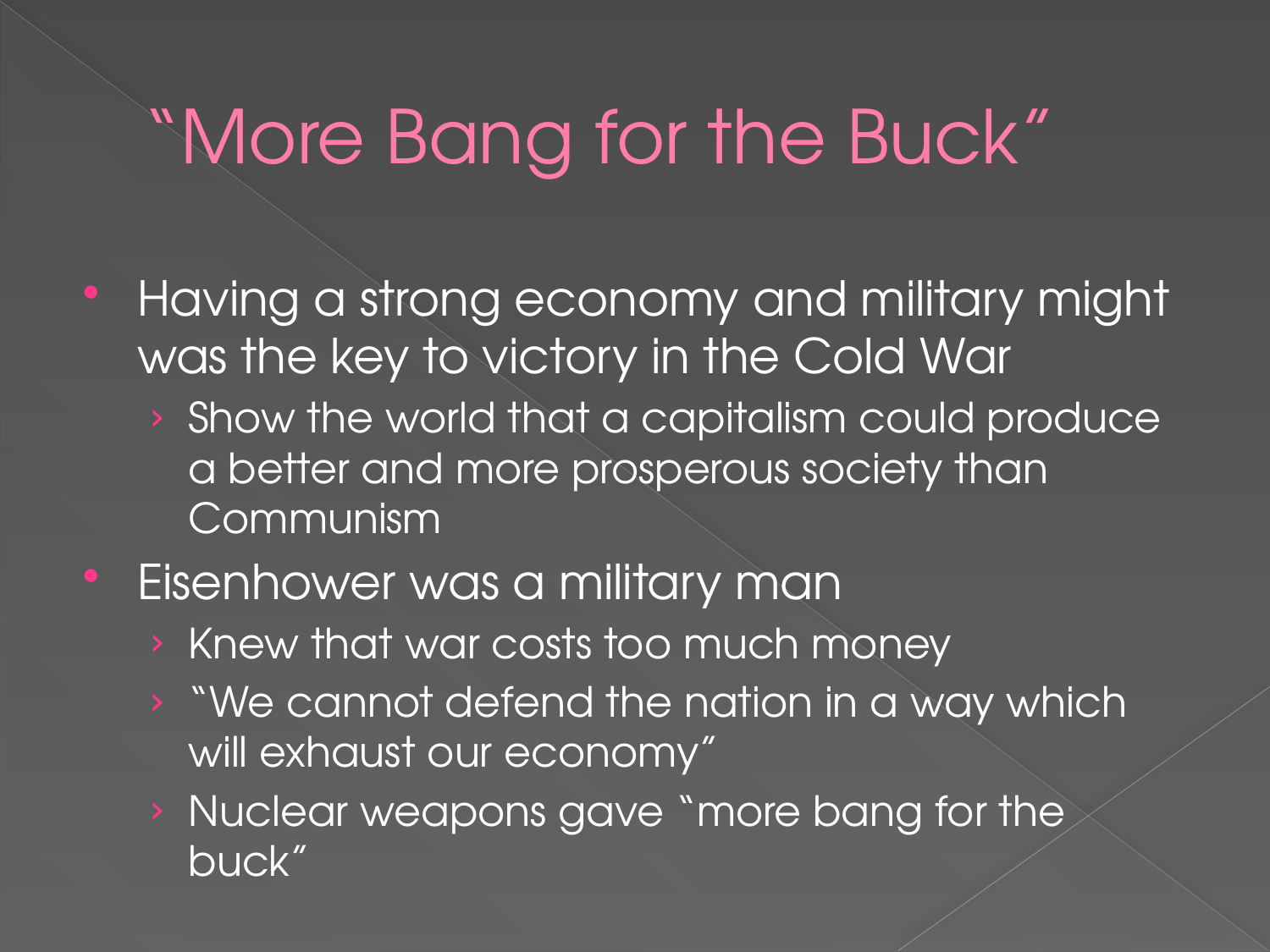

# “More Bang for the Buck”
Having a strong economy and military might was the key to victory in the Cold War
Show the world that a capitalism could produce a better and more prosperous society than Communism
Eisenhower was a military man
Knew that war costs too much money
“We cannot defend the nation in a way which will exhaust our economy”
Nuclear weapons gave “more bang for the buck”